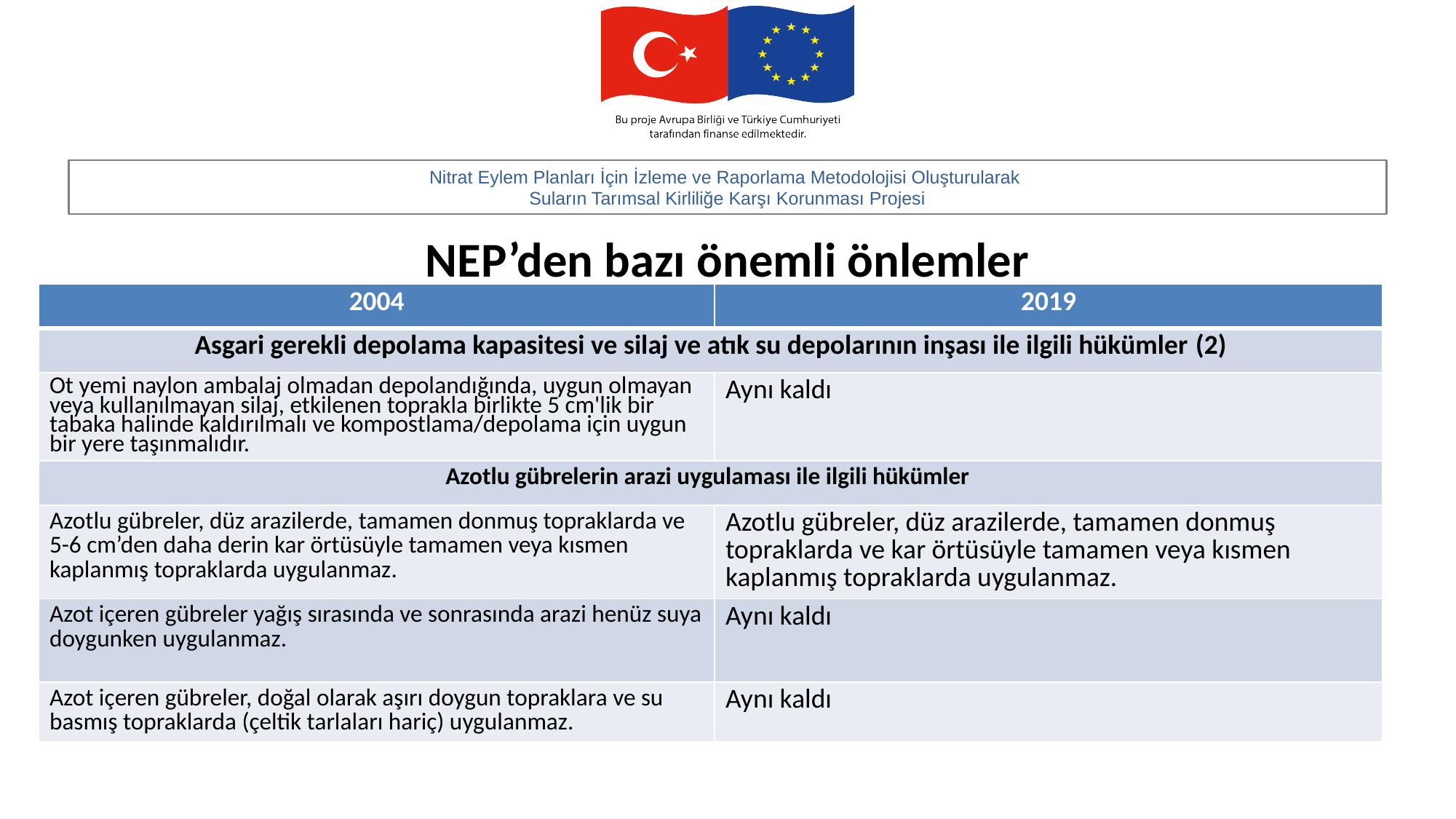

# NEP’den bazı önemli önlemler
| 2004 | 2019 |
| --- | --- |
| Asgari gerekli depolama kapasitesi ve silaj ve atık su depolarının inşası ile ilgili hükümler (2) |  |
| Ot yemi naylon ambalaj olmadan depolandığında, uygun olmayan veya kullanılmayan silaj, etkilenen toprakla birlikte 5 cm'lik bir tabaka halinde kaldırılmalı ve kompostlama/depolama için uygun bir yere taşınmalıdır. | Aynı kaldı |
| Azotlu gübrelerin arazi uygulaması ile ilgili hükümler |  |
| Azotlu gübreler, düz arazilerde, tamamen donmuş topraklarda ve 5-6 cm’den daha derin kar örtüsüyle tamamen veya kısmen kaplanmış topraklarda uygulanmaz. | Azotlu gübreler, düz arazilerde, tamamen donmuş topraklarda ve kar örtüsüyle tamamen veya kısmen kaplanmış topraklarda uygulanmaz. |
| Azot içeren gübreler yağış sırasında ve sonrasında arazi henüz suya doygunken uygulanmaz. | Aynı kaldı |
| Azot içeren gübreler, doğal olarak aşırı doygun topraklara ve su basmış topraklarda (çeltik tarlaları hariç) uygulanmaz. | Aynı kaldı |